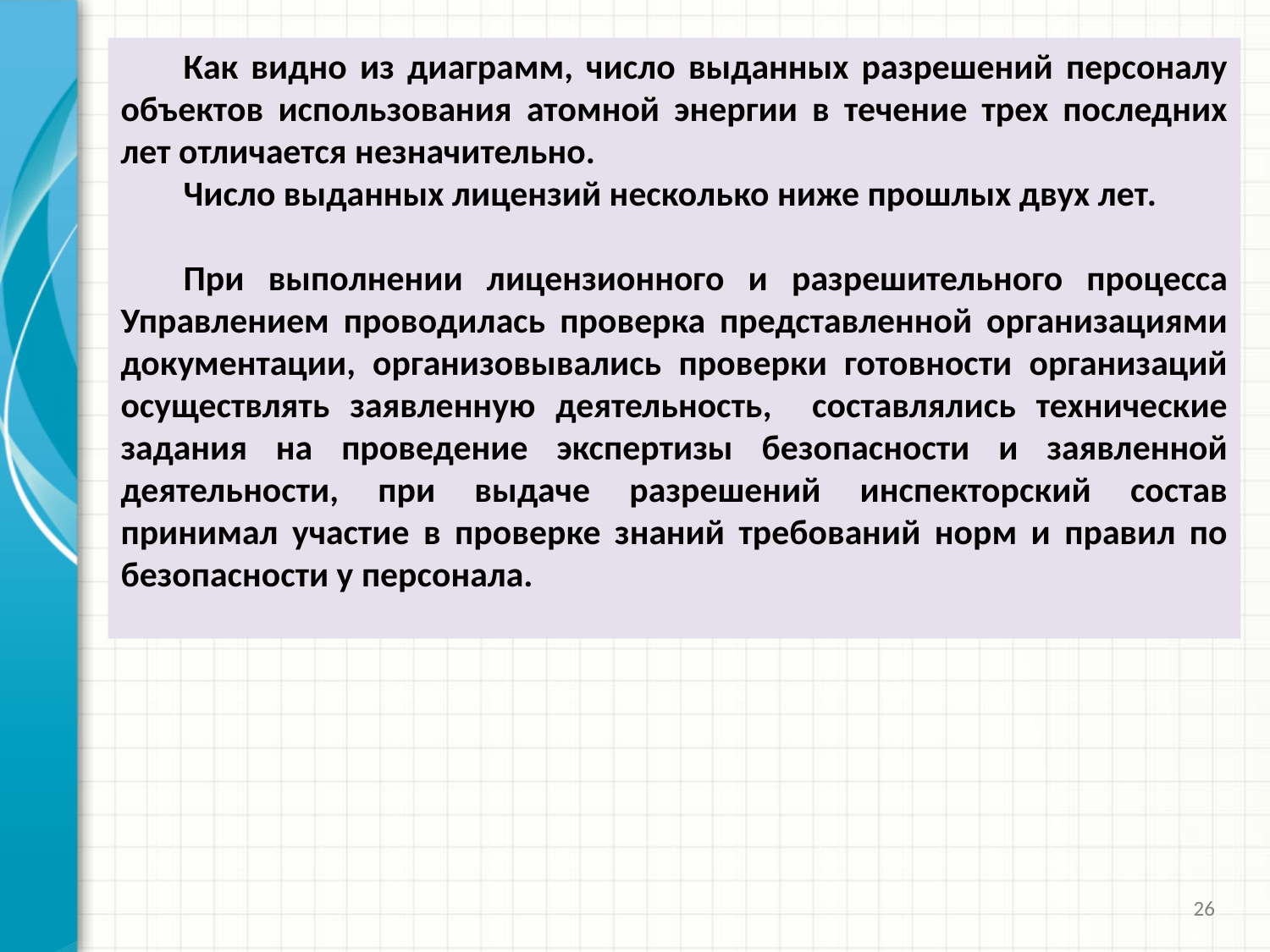

Как видно из диаграмм, число выданных разрешений персоналу объектов использования атомной энергии в течение трех последних лет отличается незначительно.
Число выданных лицензий несколько ниже прошлых двух лет.

При выполнении лицензионного и разрешительного процесса Управлением проводилась проверка представленной организациями документации, организовывались проверки готовности организаций осуществлять заявленную деятельность,  составлялись технические задания на проведение экспертизы безопасности и заявленной деятельности, при выдаче разрешений инспекторский состав принимал участие в проверке знаний требований норм и правил по безопасности у персонала.

26